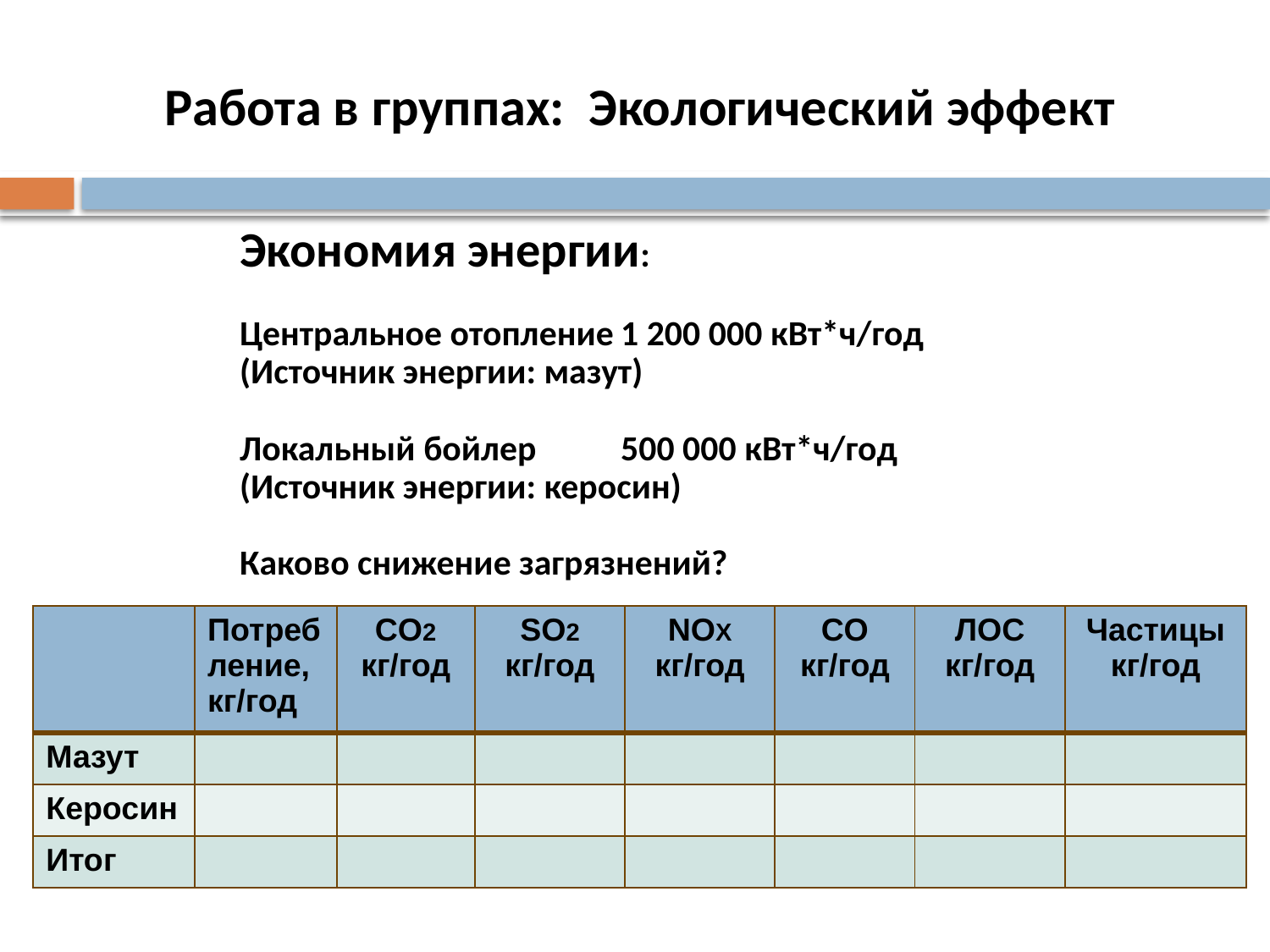

Работа в группах:  Экологический эффект
Экономия энергии:

Центральное отопление	1 200 000 кВт*ч/год
(Источник энергии: мазут)

Локальный бойлер 	500 000 кВт*ч/год
(Источник энергии: керосин)

Каково снижение загрязнений?
|  | Потребление, кг/год | CO2 кг/год | SO2 кг/год | NOX кг/год | CO кг/год | ЛOC кг/год | Частицы кг/год |
| --- | --- | --- | --- | --- | --- | --- | --- |
| Мазут |  |  |  |  |  |  |  |
| Керосин |  |  |  |  |  |  |  |
| Итог |  |  |  |  |  |  |  |